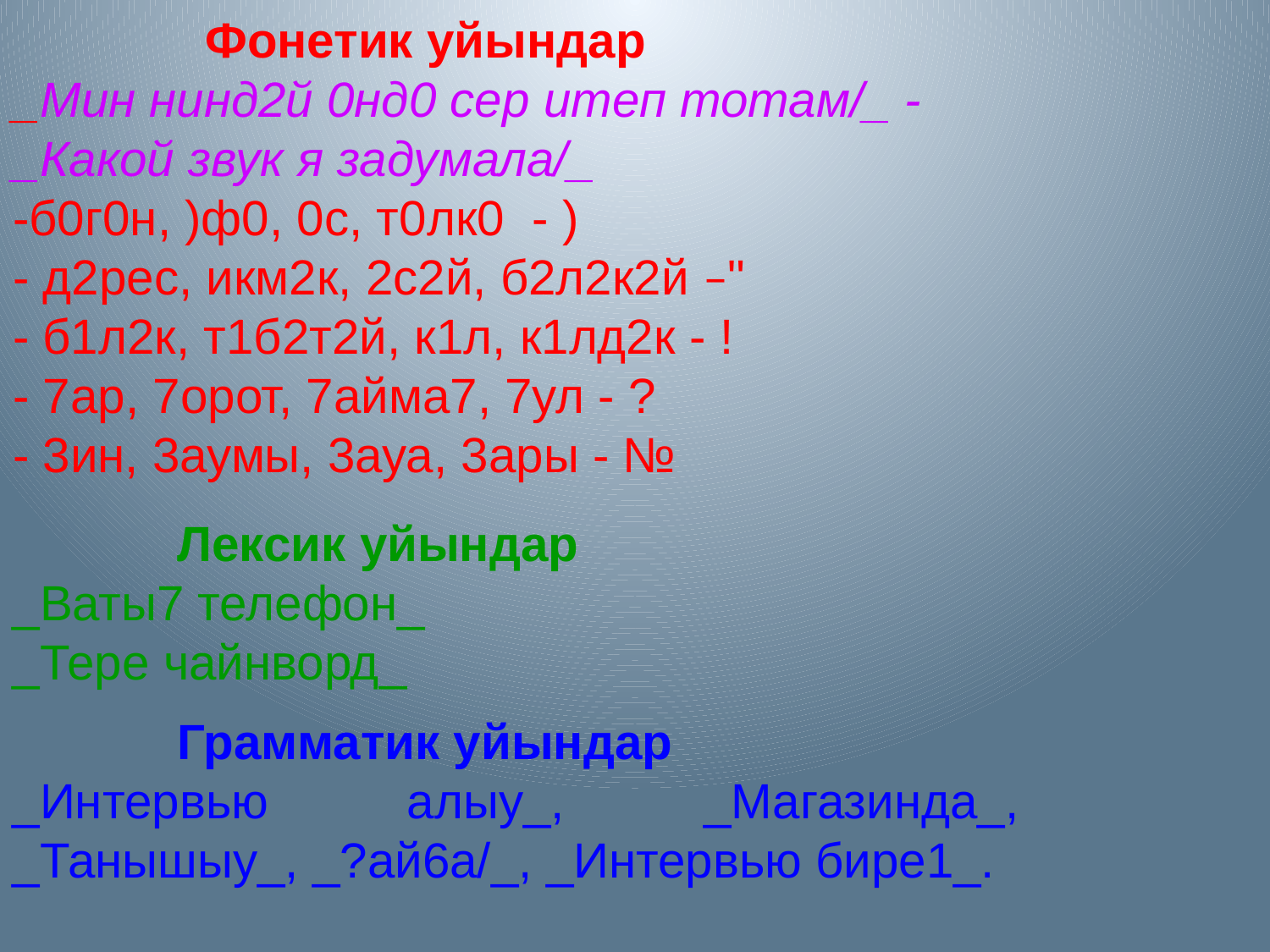

Фонетик уйындар
_Мин нинд2й 0нд0 сер итеп тотам/_ -
_Какой звук я задумала/_
-б0г0н, )ф0, 0с, т0лк0  - )
- д2рес, икм2к, 2с2й, б2л2к2й –"
- б1л2к, т1б2т2й, к1л, к1лд2к - !
- 7ар, 7орот, 7айма7, 7ул - ?
- 3ин, 3аумы, 3ауа, 3ары - №
            Лексик уйындар
_Ваты7 телефон_
_Тере чайнворд_
            Грамматик уйындар
_Интервью алыу_, _Магазинда_, _Танышыу_, _?ай6а/_, _Интервью бире1_.